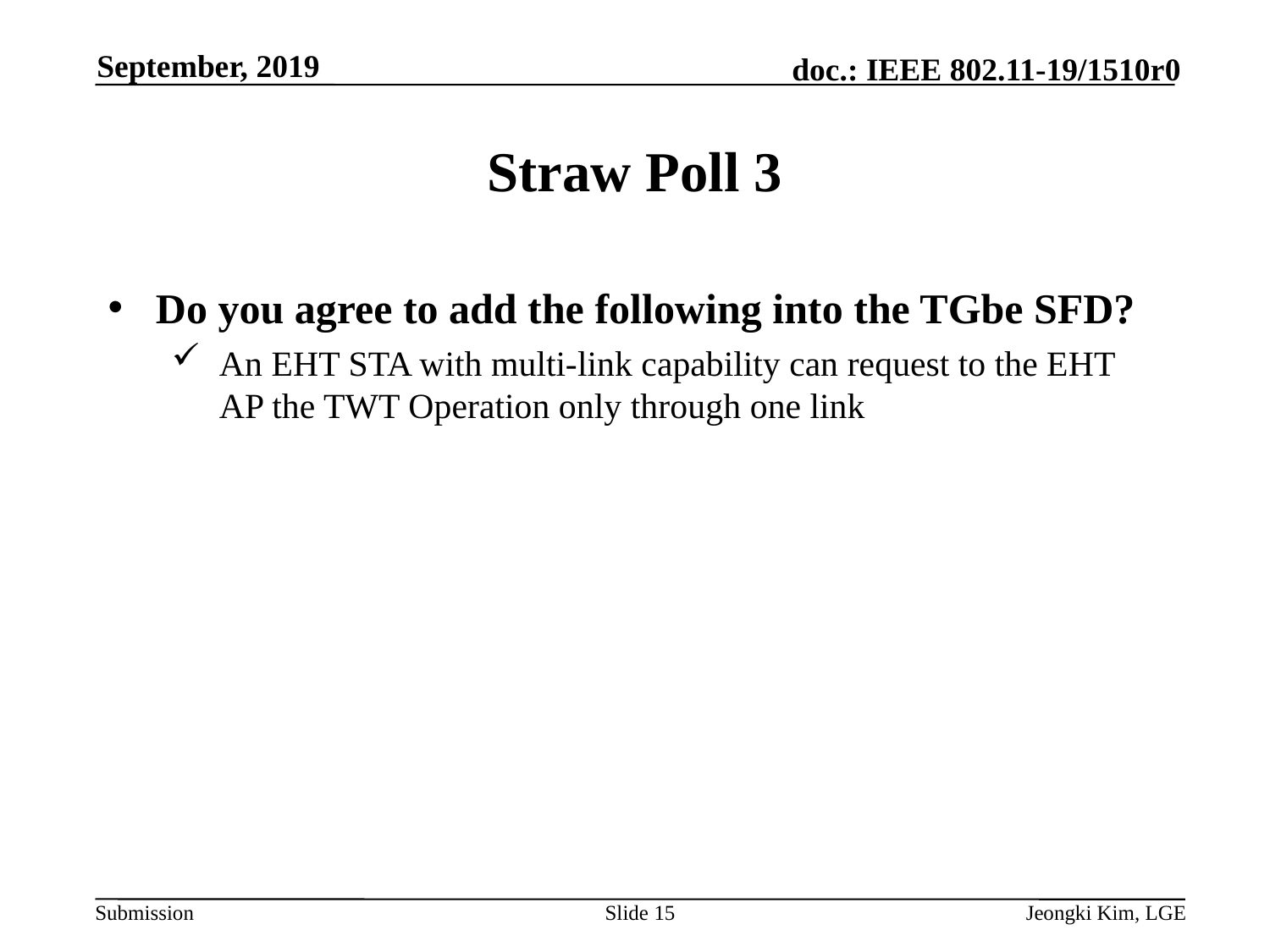

September, 2019
# Straw Poll 3
Do you agree to add the following into the TGbe SFD?
An EHT STA with multi-link capability can request to the EHT AP the TWT Operation only through one link
Slide 15
Jeongki Kim, LGE